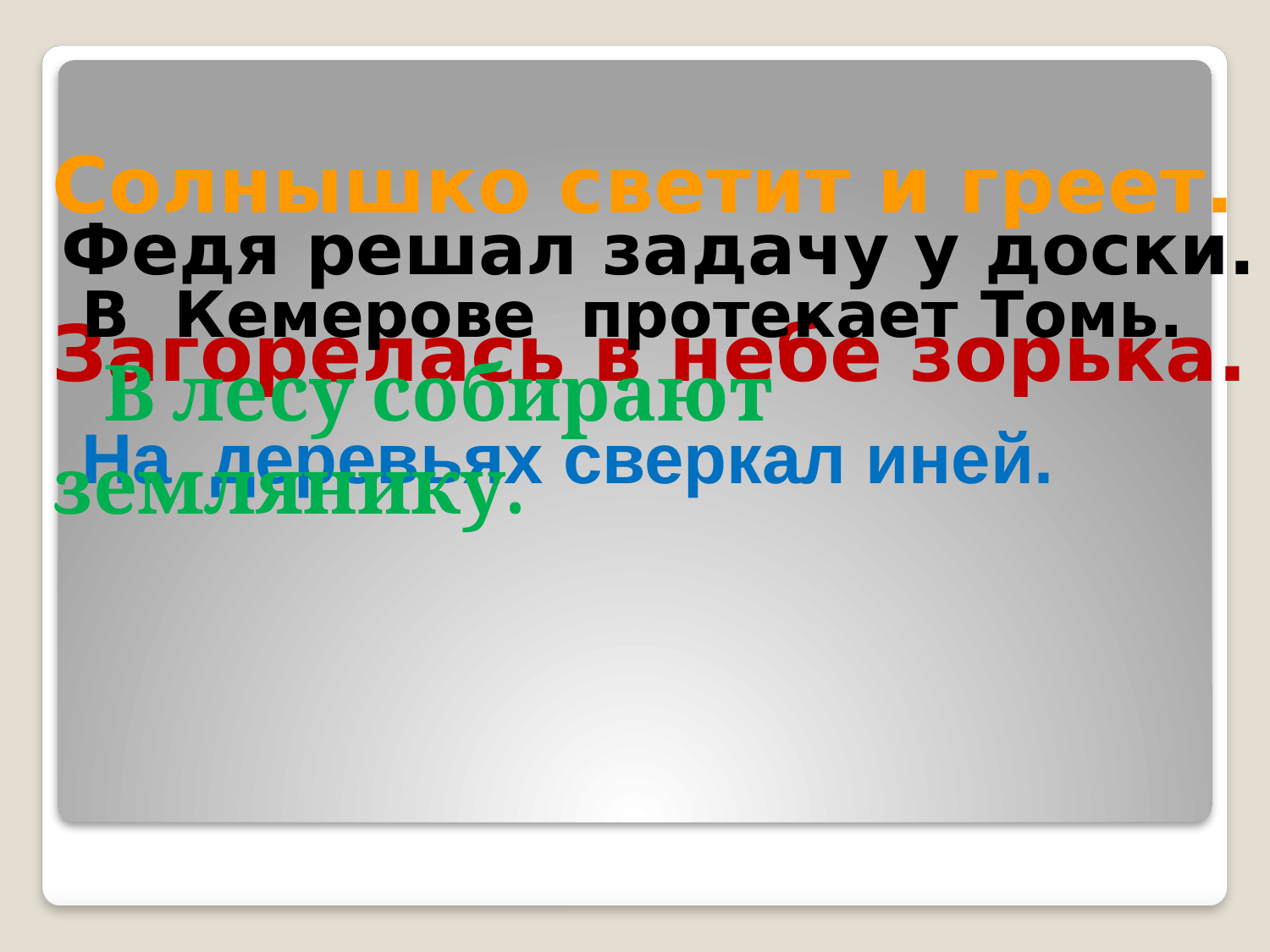

Солнышко светит и греет.
  Федя решал задачу у доски.
В  Кемерове  протекает Томь.
Загорелась в небе зорька.
   В лесу собирают землянику.
 На  деревьях сверкал иней.